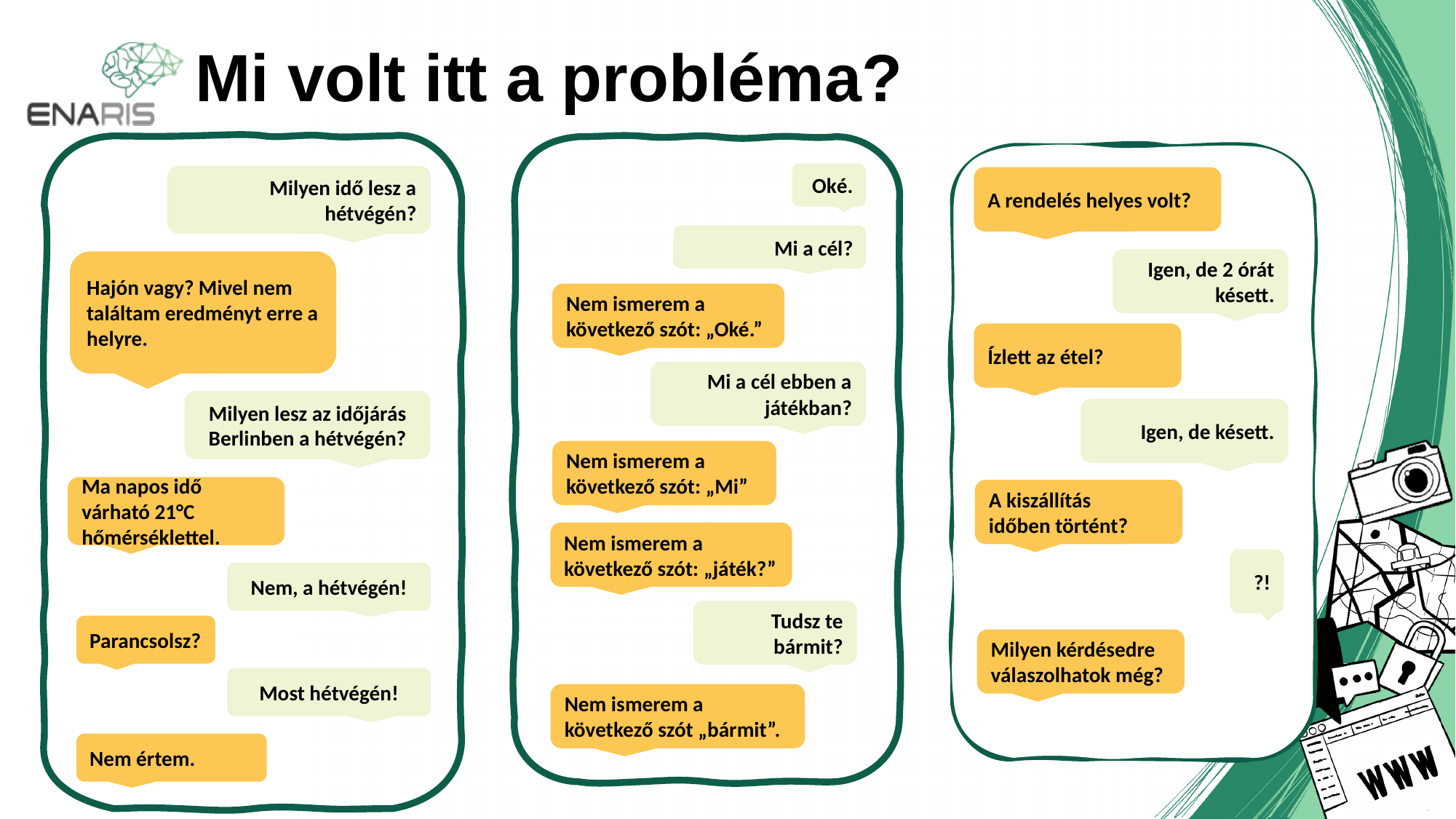

# Mi volt itt a probléma?

Oké.
Milyen idő lesz a hétvégén?
A rendelés helyes volt?
Mi a cél?
Igen, de 2 órát késett.
Hajón vagy? Mivel nem találtam eredményt erre a helyre.
Nem ismerem a következő szót: „Oké.”
Ízlett az étel?
Mi a cél ebben a játékban?
Milyen lesz az időjárás
Berlinben a hétvégén?
Igen, de késett.
Nem ismerem a következő szót: „Mi”
Ma napos idő várható 21°C hőmérséklettel.
A kiszállítás
időben történt?
Nem ismerem a következő szót: „játék?”
?!
Nem, a hétvégén!
Tudsz te bármit?
Parancsolsz?
Milyen kérdésedre válaszolhatok még?
Most hétvégén!
Nem ismerem a következő szót „bármit”.
Nem értem.